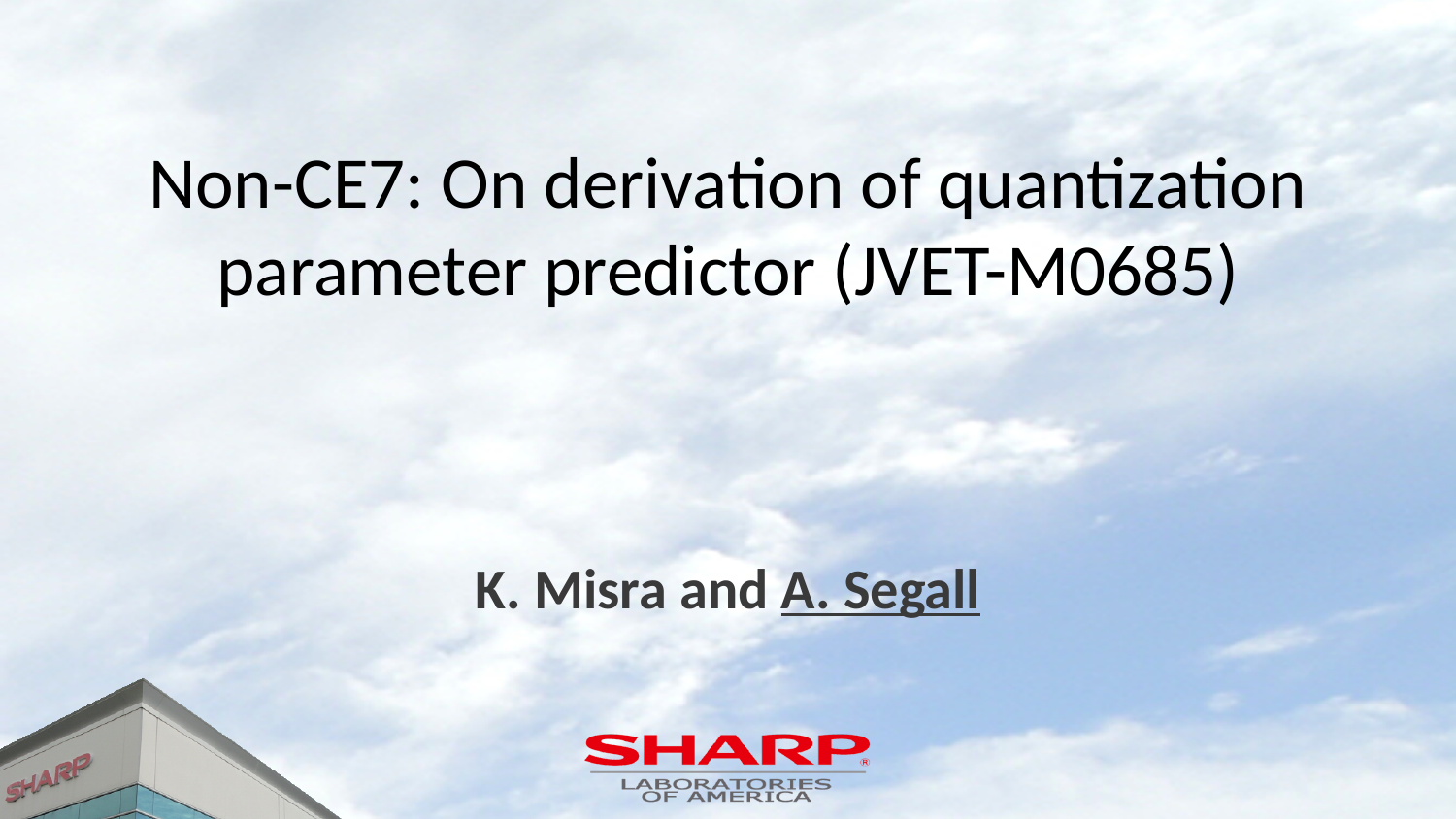

# Non-CE7: On derivation of quantization parameter predictor (JVET-M0685)
K. Misra and A. Segall